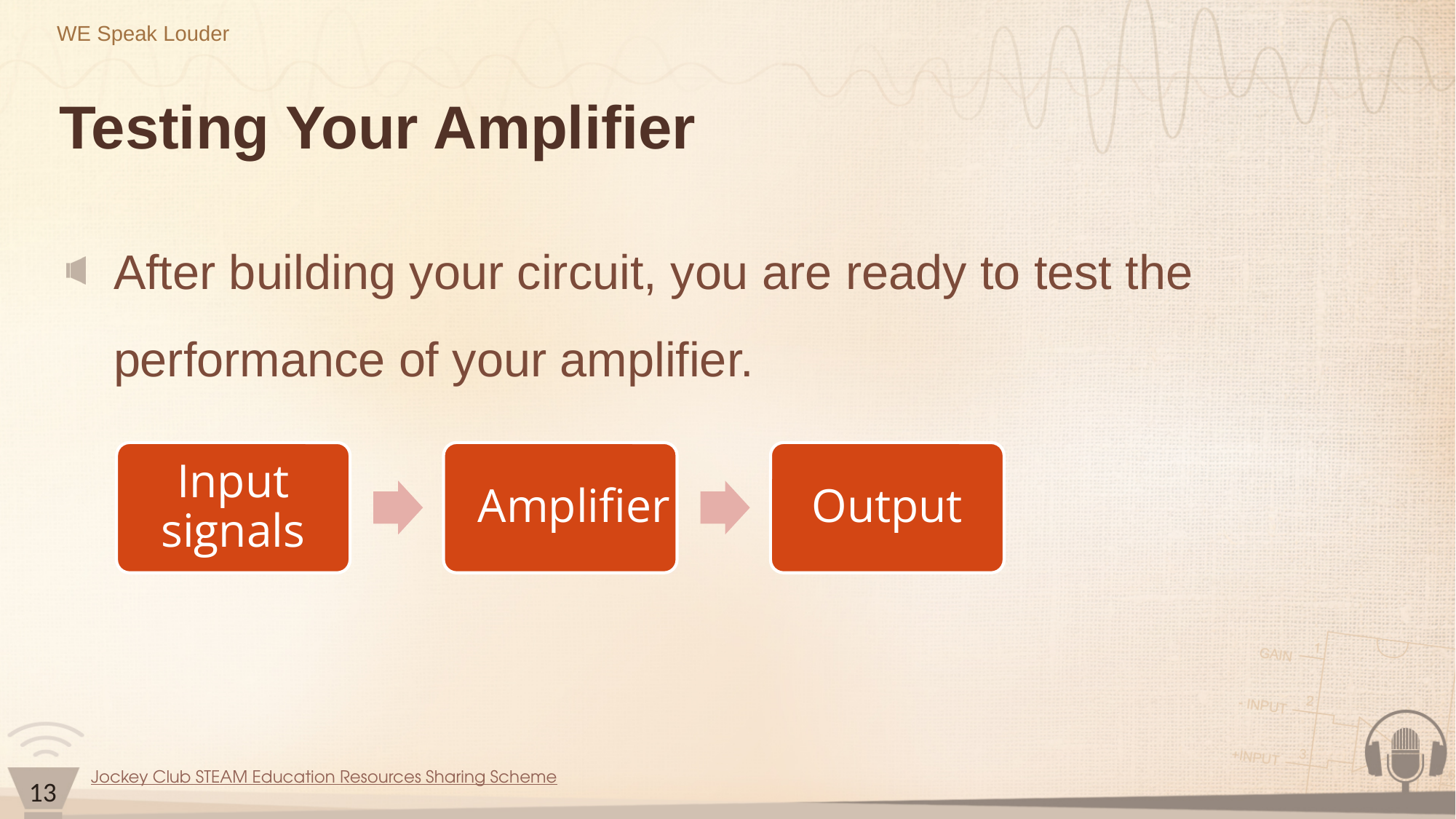

# Testing Your Amplifier
After building your circuit, you are ready to test the performance of your amplifier.

Input signals
Amplifier
Output

13